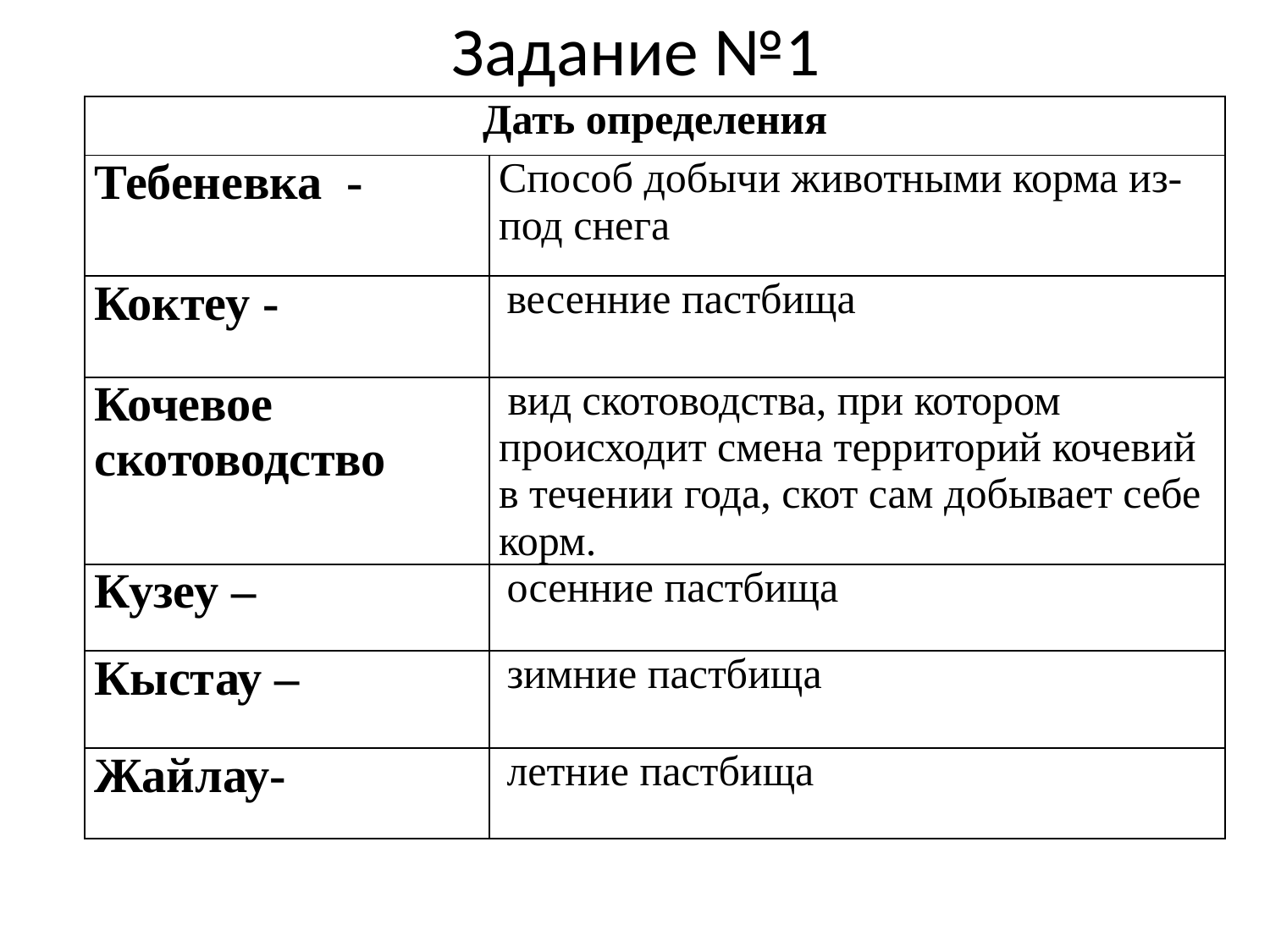

# Задание №1
| Дать определения |  |
| --- | --- |
| Тебеневка - | Способ добычи животными корма из-под снега |
| Коктеу - | весенние пастбища |
| Кочевое скотоводство | вид скотоводства, при котором происходит смена территорий кочевий в течении года, скот сам добывает себе корм. |
| Кузеу – | осенние пастбища |
| Кыстау – | зимние пастбища |
| Жайлау- | летние пастбища |